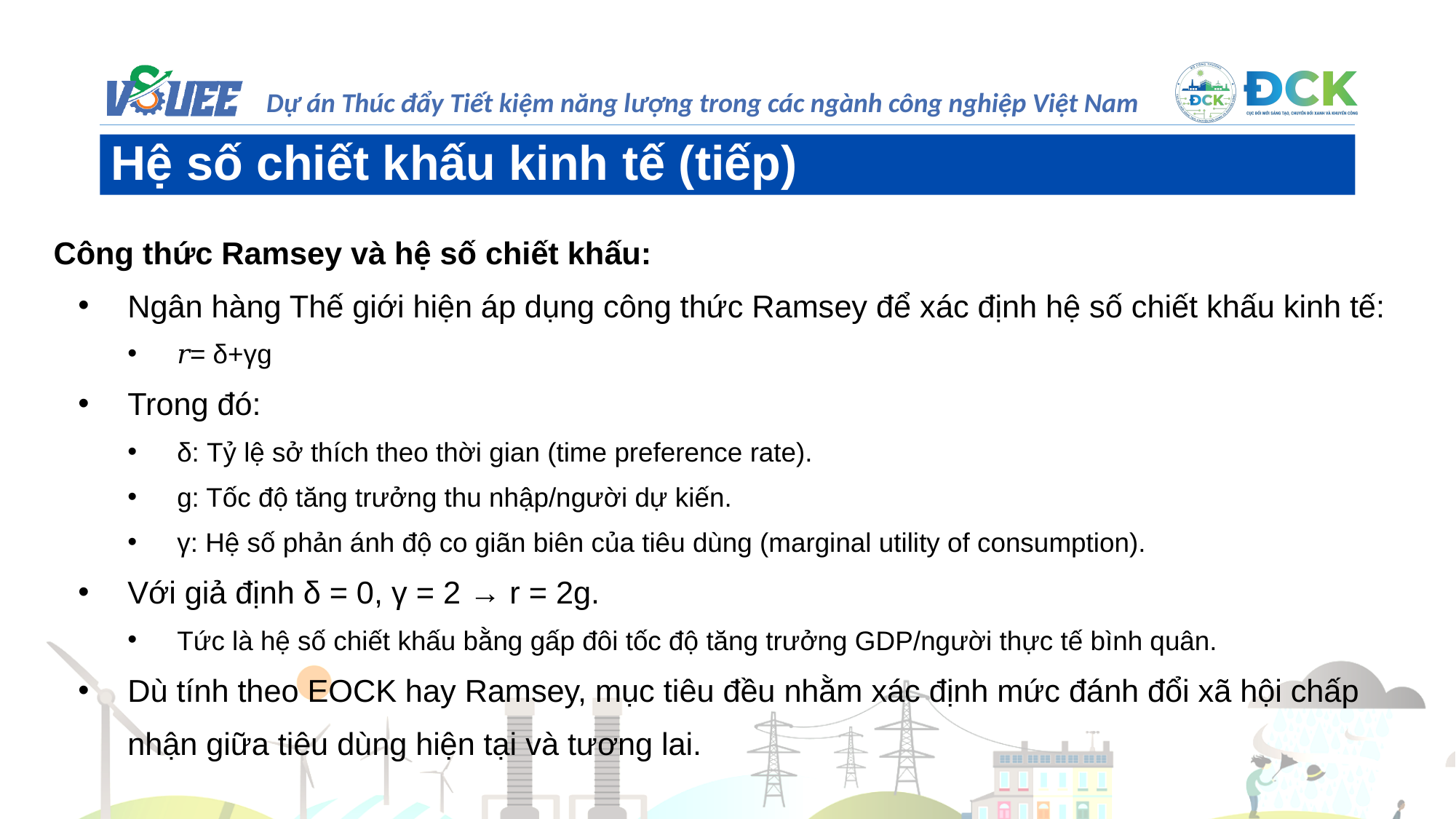

Hệ số chiết khấu kinh tế (tiếp)
Công thức Ramsey và hệ số chiết khấu:
Ngân hàng Thế giới hiện áp dụng công thức Ramsey để xác định hệ số chiết khấu kinh tế:
𝑟= δ+γg
Trong đó:
δ: Tỷ lệ sở thích theo thời gian (time preference rate).
g: Tốc độ tăng trưởng thu nhập/người dự kiến.
γ: Hệ số phản ánh độ co giãn biên của tiêu dùng (marginal utility of consumption).
Với giả định δ = 0, γ = 2 → r = 2g.
Tức là hệ số chiết khấu bằng gấp đôi tốc độ tăng trưởng GDP/người thực tế bình quân.
Dù tính theo EOCK hay Ramsey, mục tiêu đều nhằm xác định mức đánh đổi xã hội chấp nhận giữa tiêu dùng hiện tại và tương lai.